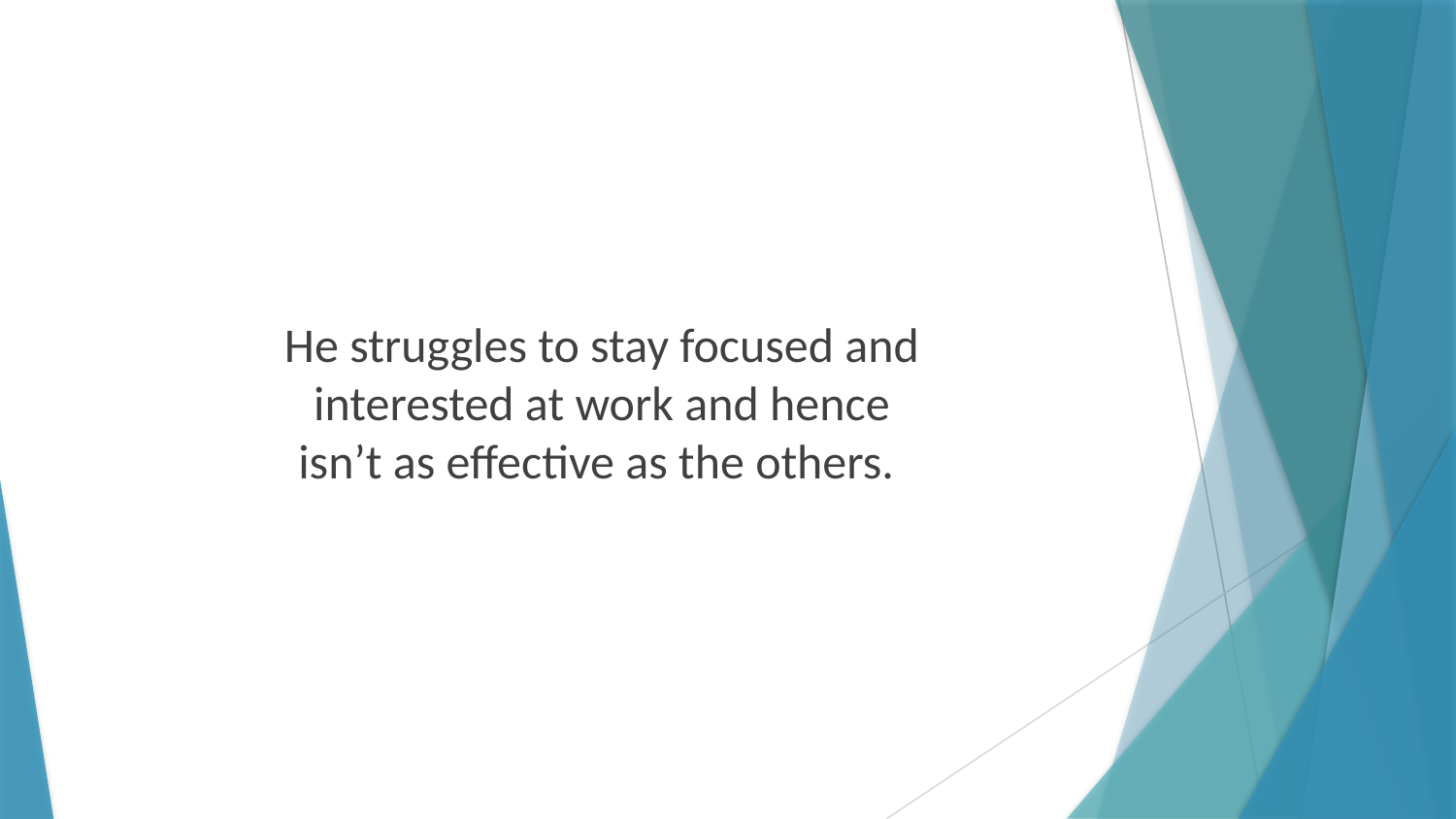

He struggles to stay focused and interested at work and hence isn’t as effective as the others.